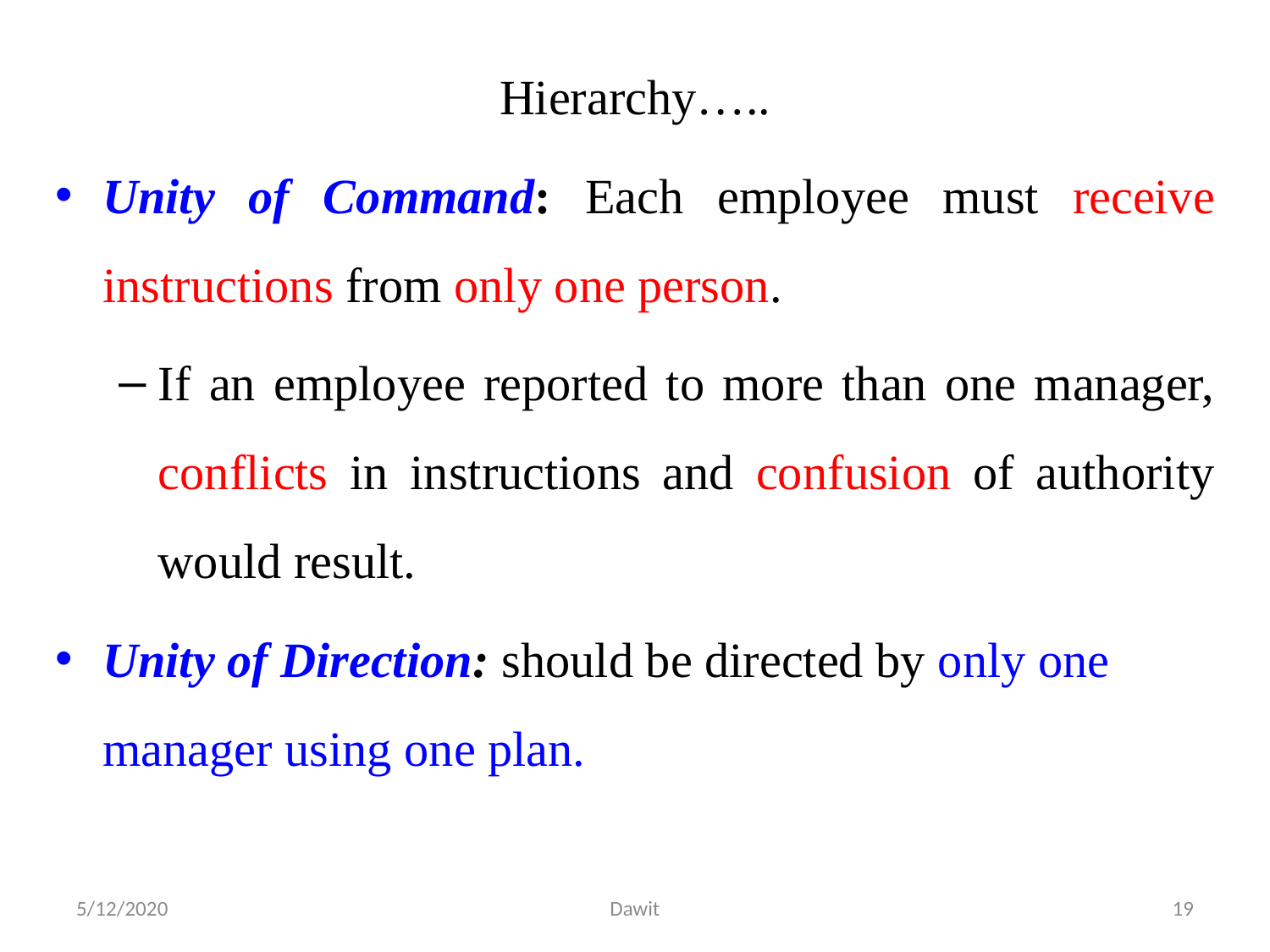

Hierarchy…..
Unity of Command: Each employee must receive instructions from only one person.
If an employee reported to more than one manager, conflicts in instructions and confusion of authority would result.
Unity of Direction: should be directed by only one manager using one plan.

5/12/2020
Dawit
19